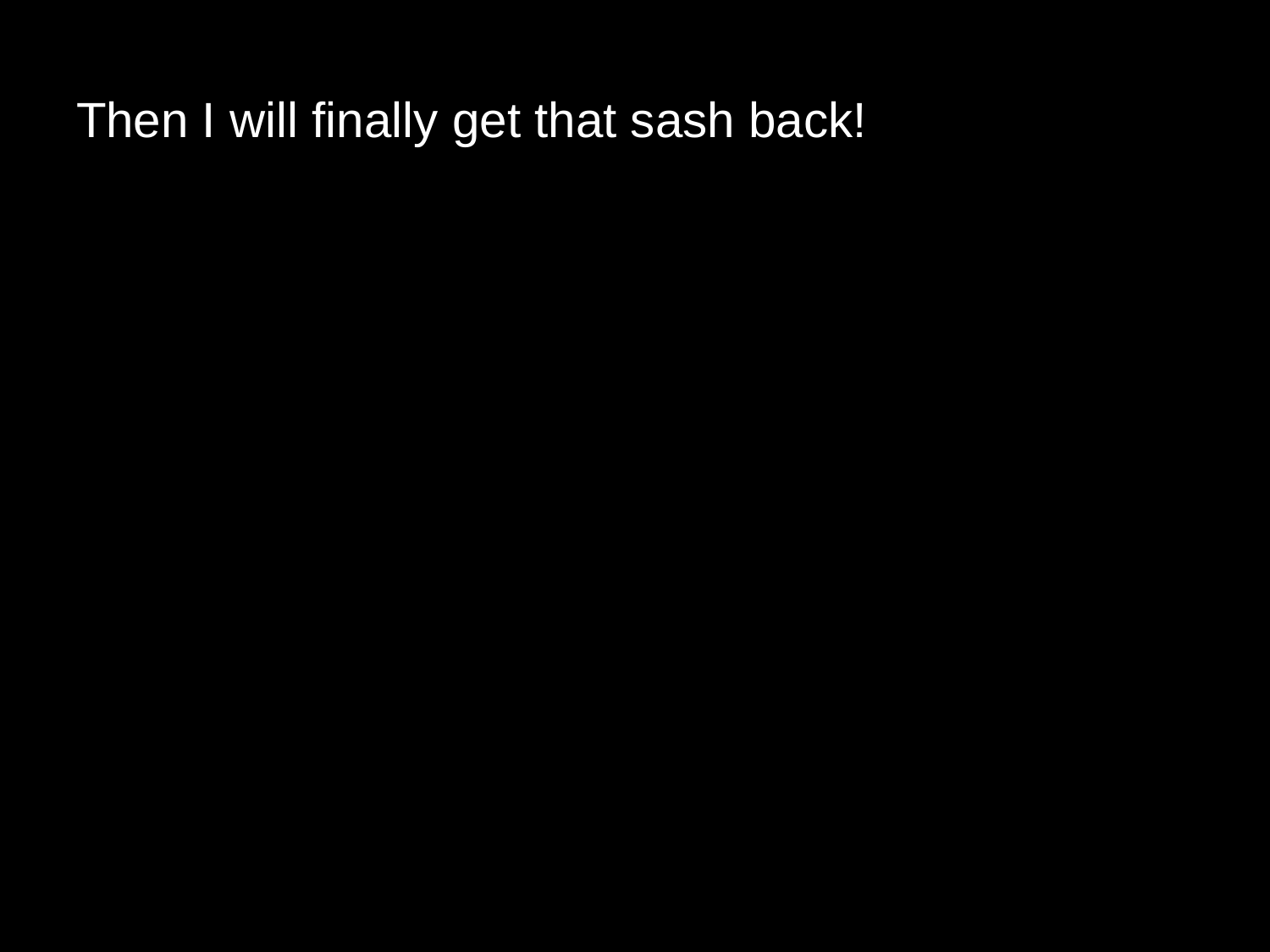

# Then I will finally get that sash back!